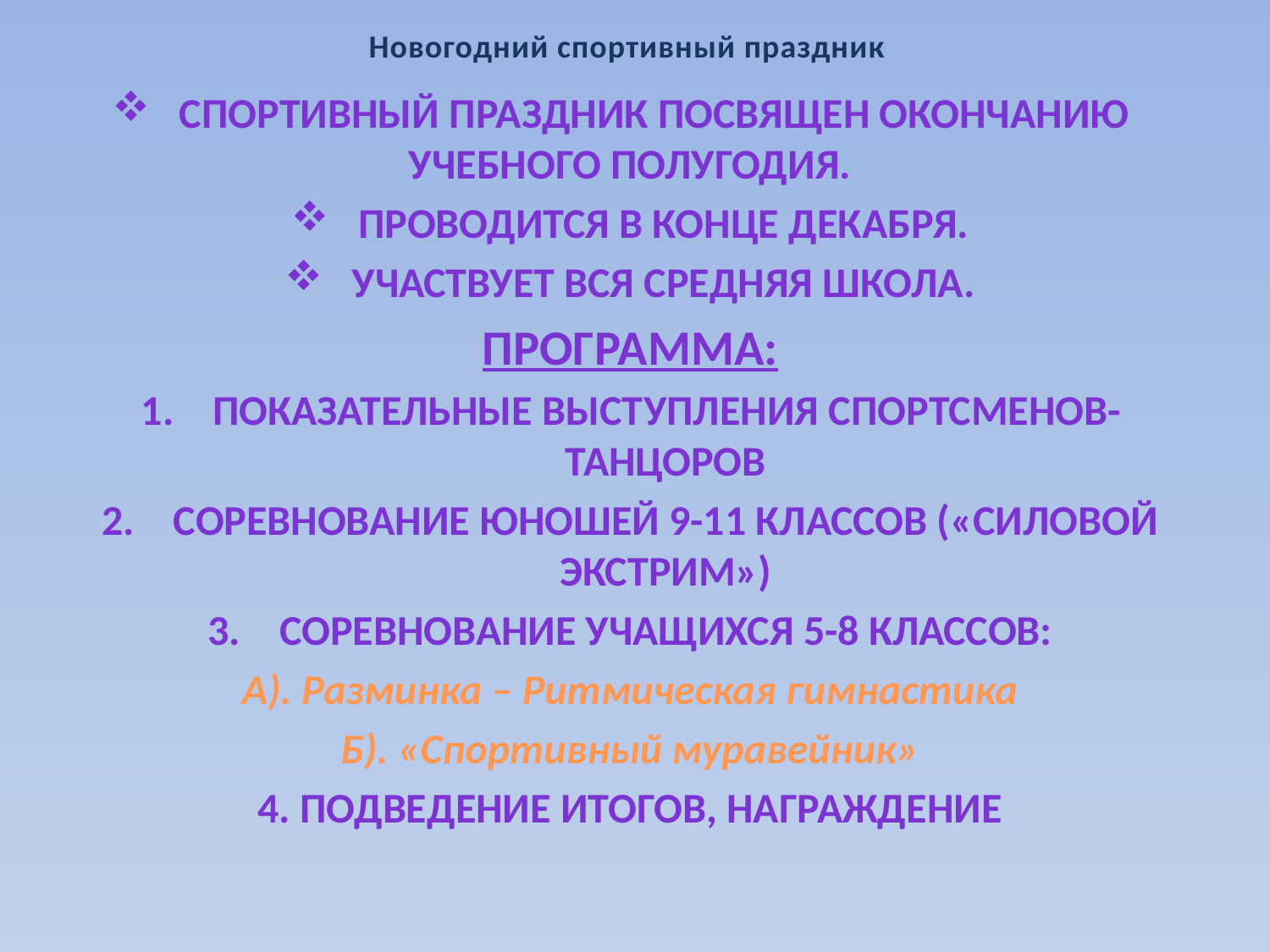

# Новогодний спортивный праздник
   Спортивный праздник посвящен окончанию   учебного полугодия.
   Проводится в конце декабря.
   Участвует вся средняя школа.
Программа:
Показательные выступления спортсменов-танцоров
Соревнование юношей 9-11 классов («Силовой экстрим»)
Соревнование учащихся 5-8 классов:
А). Разминка – Ритмическая гимнастика
Б). «Спортивный муравейник»
4. Подведение итогов, награждение